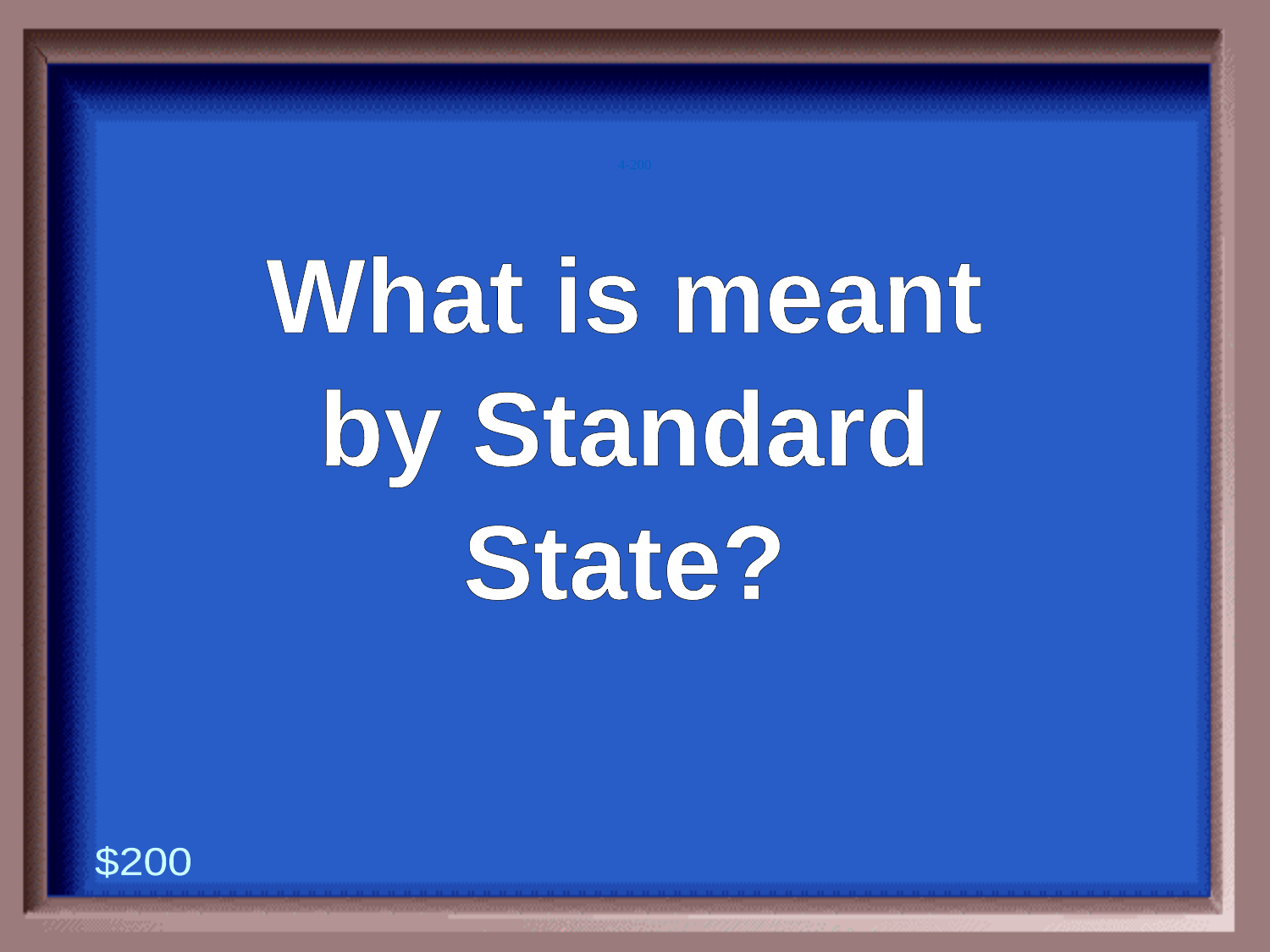

4-200
What is meant by Standard State?

$200